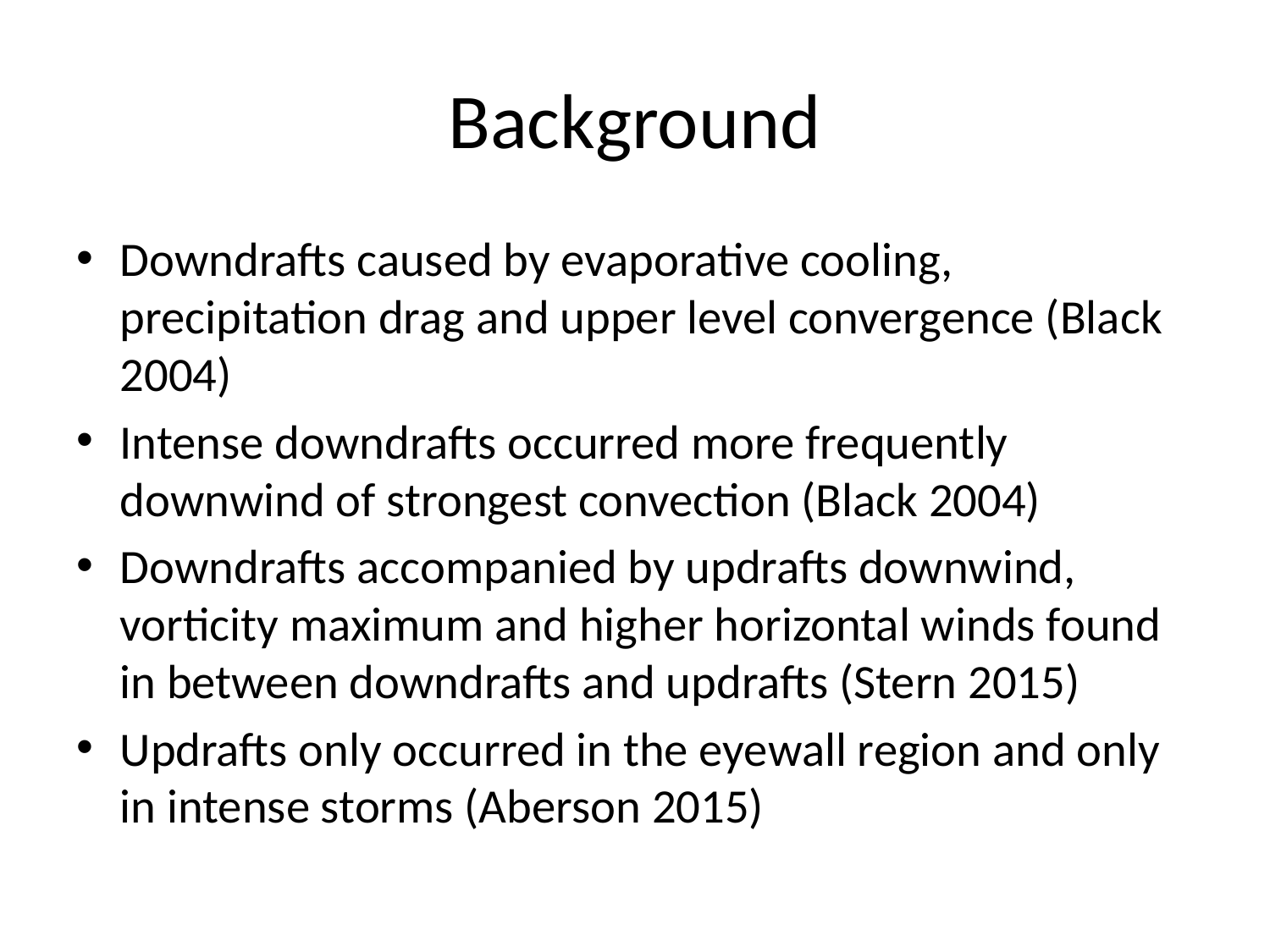

# Background
Downdrafts caused by evaporative cooling, precipitation drag and upper level convergence (Black 2004)
Intense downdrafts occurred more frequently downwind of strongest convection (Black 2004)
Downdrafts accompanied by updrafts downwind, vorticity maximum and higher horizontal winds found in between downdrafts and updrafts (Stern 2015)
Updrafts only occurred in the eyewall region and only in intense storms (Aberson 2015)